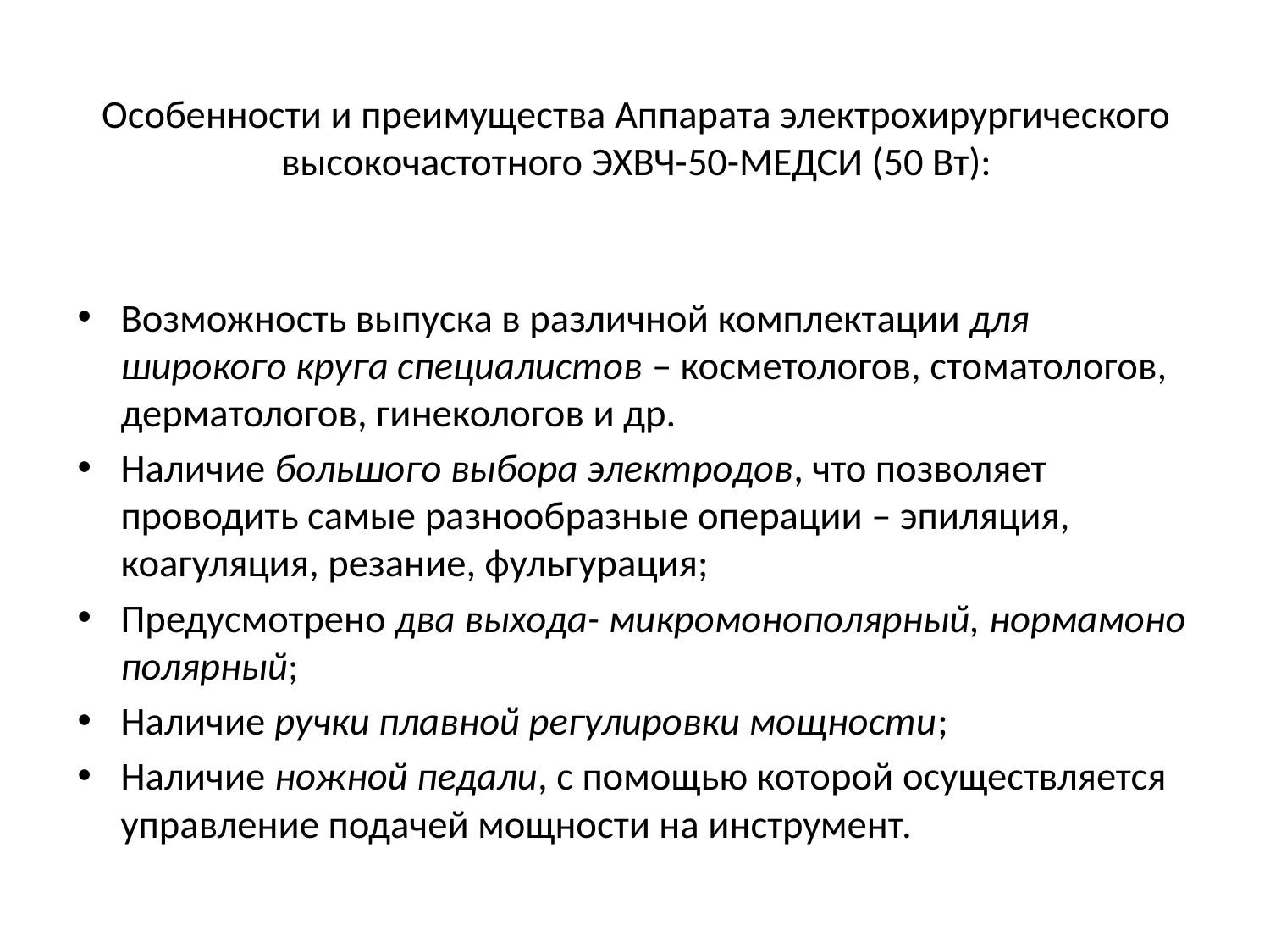

# Особенности и преимущества Аппарата электрохирургического высокочастотного ЭХВЧ-50-МЕДСИ (50 Вт):
Возможность выпуска в различной комплектации для широкого круга специалистов – косметологов, стоматологов, дерматологов, гинекологов и др.
Наличие большого выбора электродов, что позволяет проводить самые разнообразные операции – эпиляция, коагуляция, резание, фульгурация;
Предусмотрено два выхода- микромонополярный, нормамонополярный;
Наличие ручки плавной регулировки мощности;
Наличие ножной педали, с помощью которой осуществляется управление подачей мощности на инструмент.